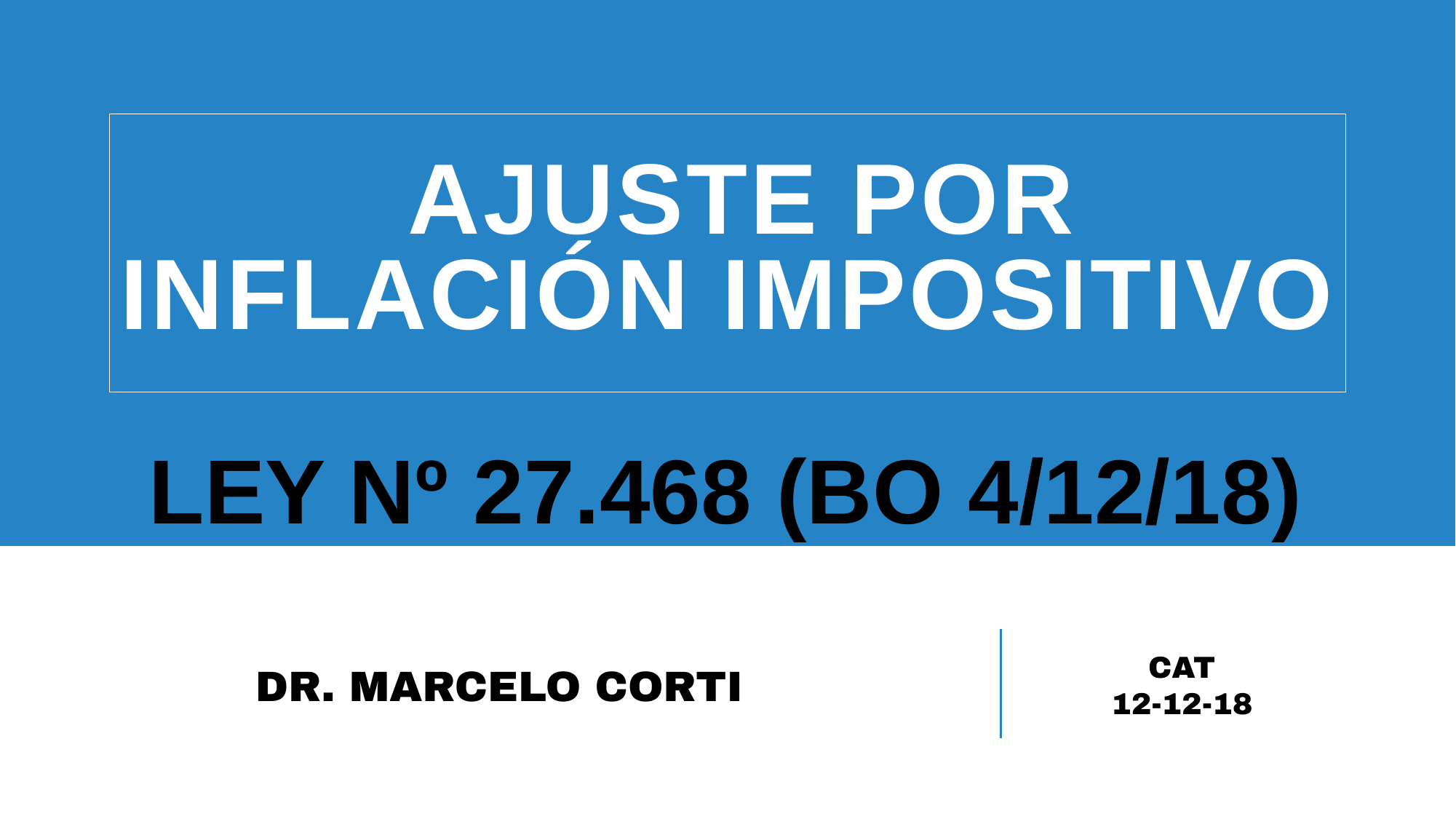

# AJUSTE POR INFLACIÓN IMPOSITIVO

LEY Nº 27.468 (BO 4/12/18)
CAT
12-12-18
DR. MARCELO CORTI